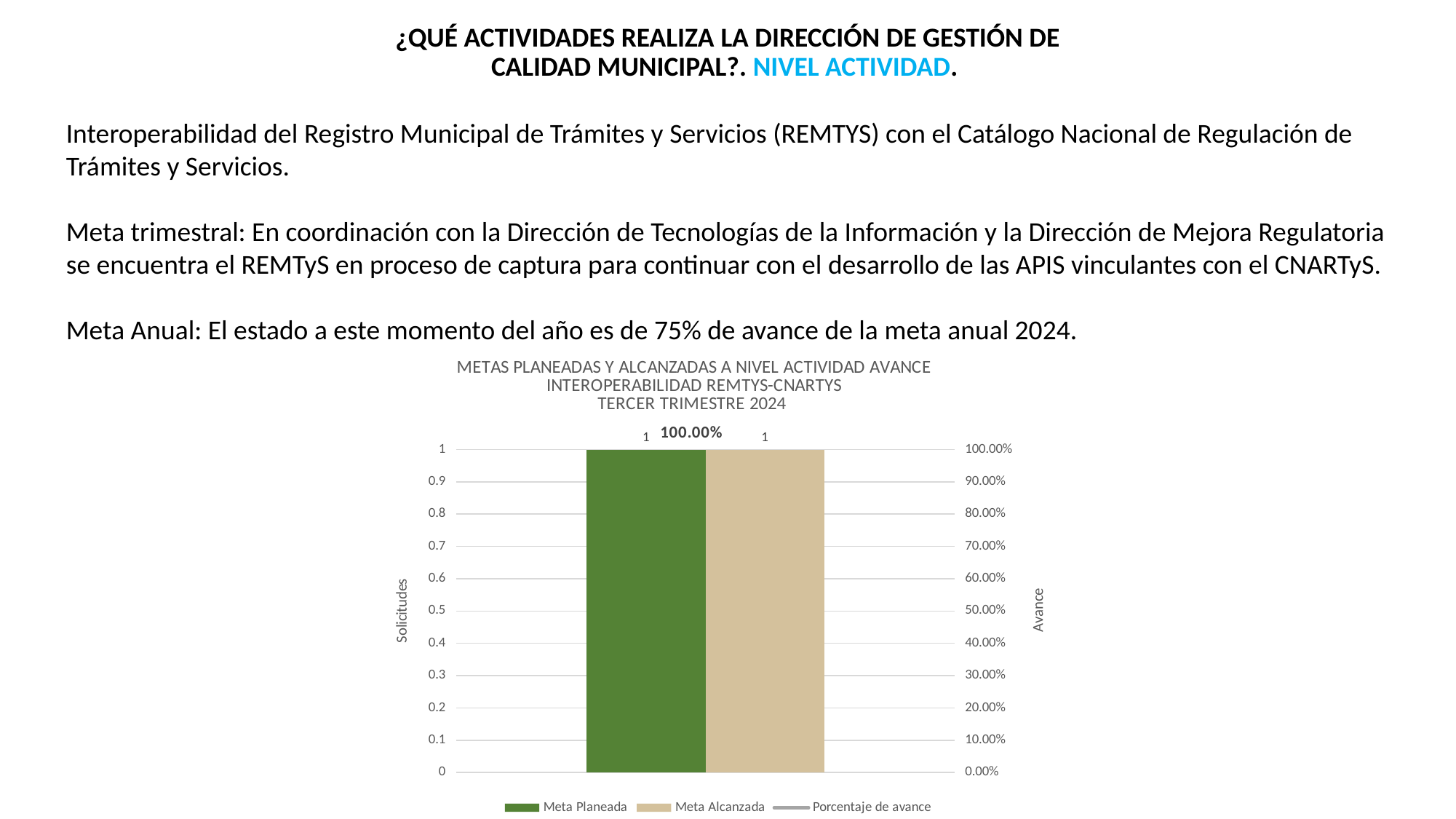

¿QUÉ ACTIVIDADES REALIZA LA DIRECCIÓN DE GESTIÓN DE CALIDAD MUNICIPAL?. NIVEL ACTIVIDAD.
Interoperabilidad del Registro Municipal de Trámites y Servicios (REMTYS) con el Catálogo Nacional de Regulación de Trámites y Servicios.
Meta trimestral: En coordinación con la Dirección de Tecnologías de la Información y la Dirección de Mejora Regulatoria se encuentra el REMTyS en proceso de captura para continuar con el desarrollo de las APIS vinculantes con el CNARTyS.

Meta Anual: El estado a este momento del año es de 75% de avance de la meta anual 2024.

### Chart: METAS PLANEADAS Y ALCANZADAS A NIVEL ACTIVIDAD AVANCE INTEROPERABILIDAD REMTYS-CNARTYS
TERCER TRIMESTRE 2024

| Category | Meta Planeada | Meta Alcanzada |  |
|---|---|---|---|
| AVANCE IMPLEMENTACIÓN DE LA API | 1.0 | 1.0 | 1.0 |